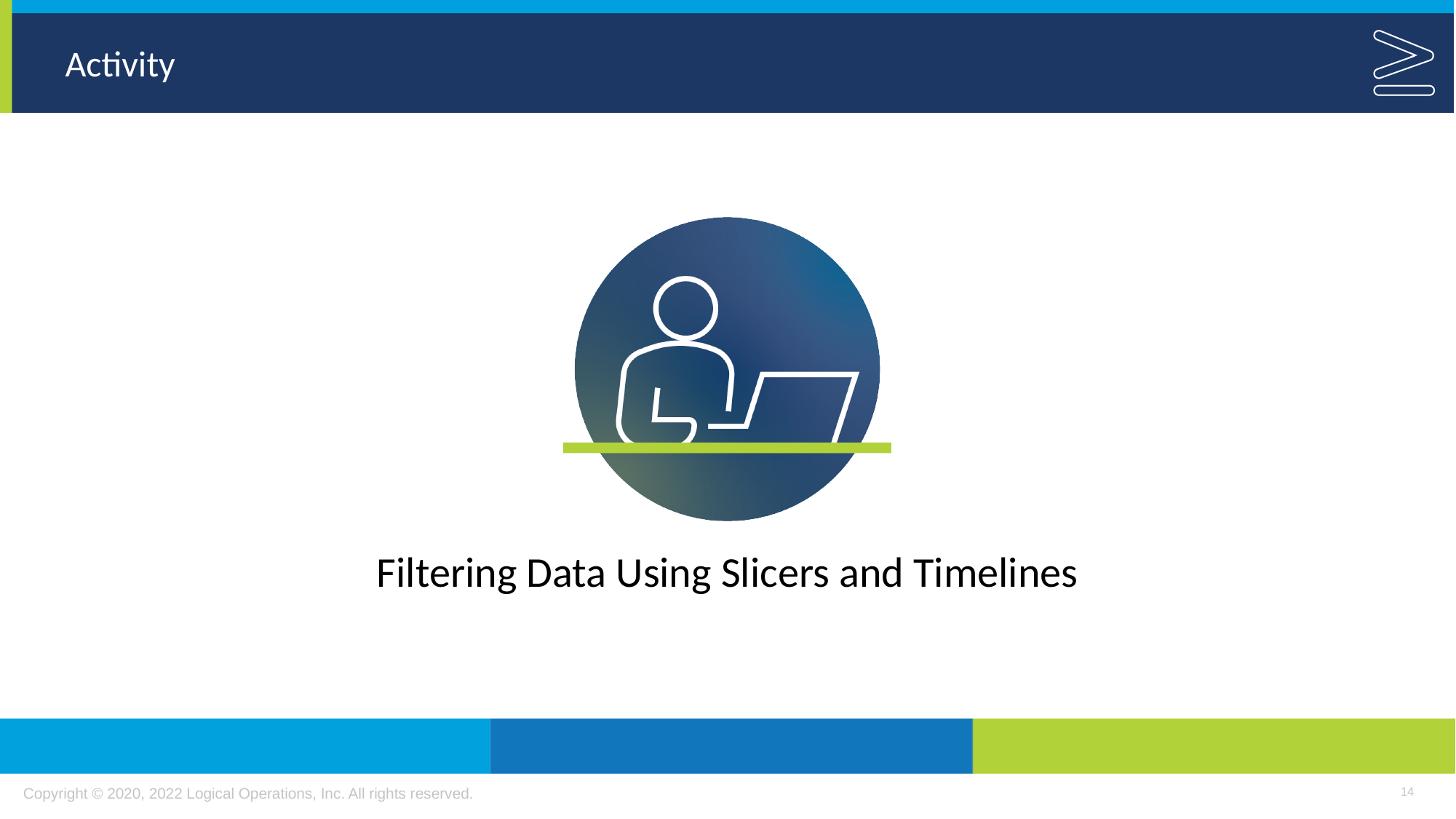

Filtering Data Using Slicers and Timelines
14